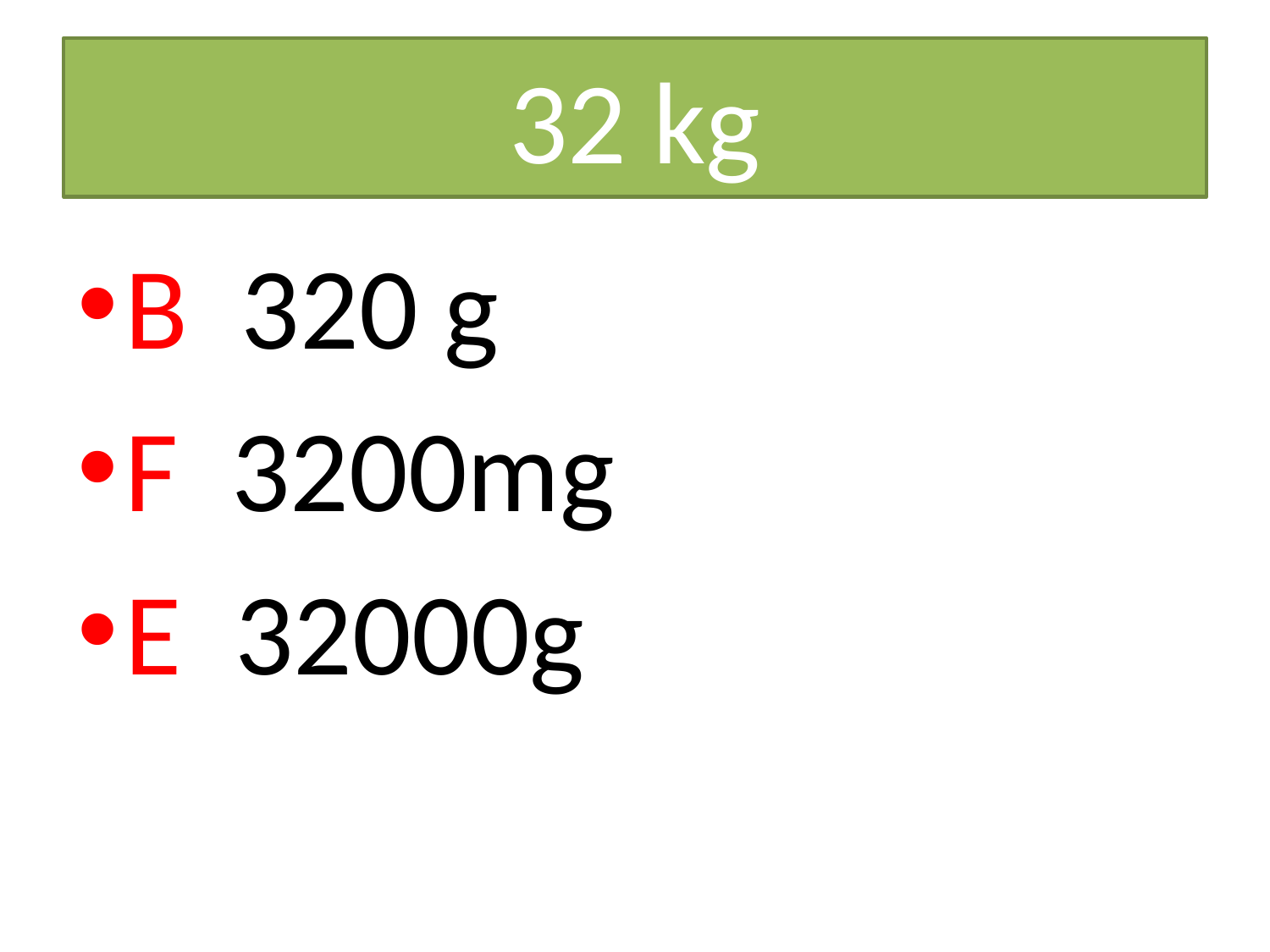

# 32 kg
B  320 g
F  3200mg
E  32000g